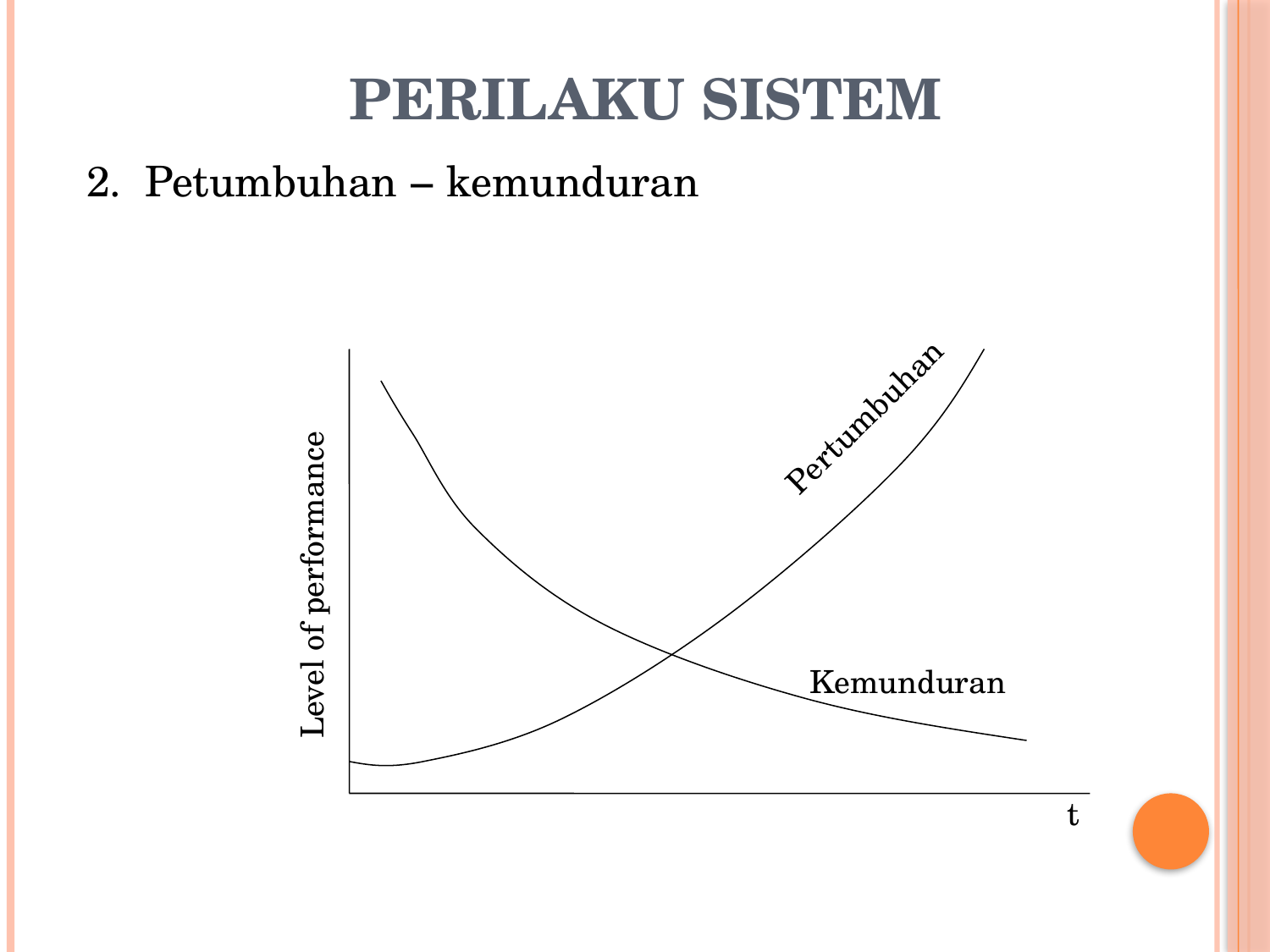

# Perilaku Sistem
2.  Petumbuhan − kemunduran

Pertumbuhan
Level of performance
Kemunduran
t